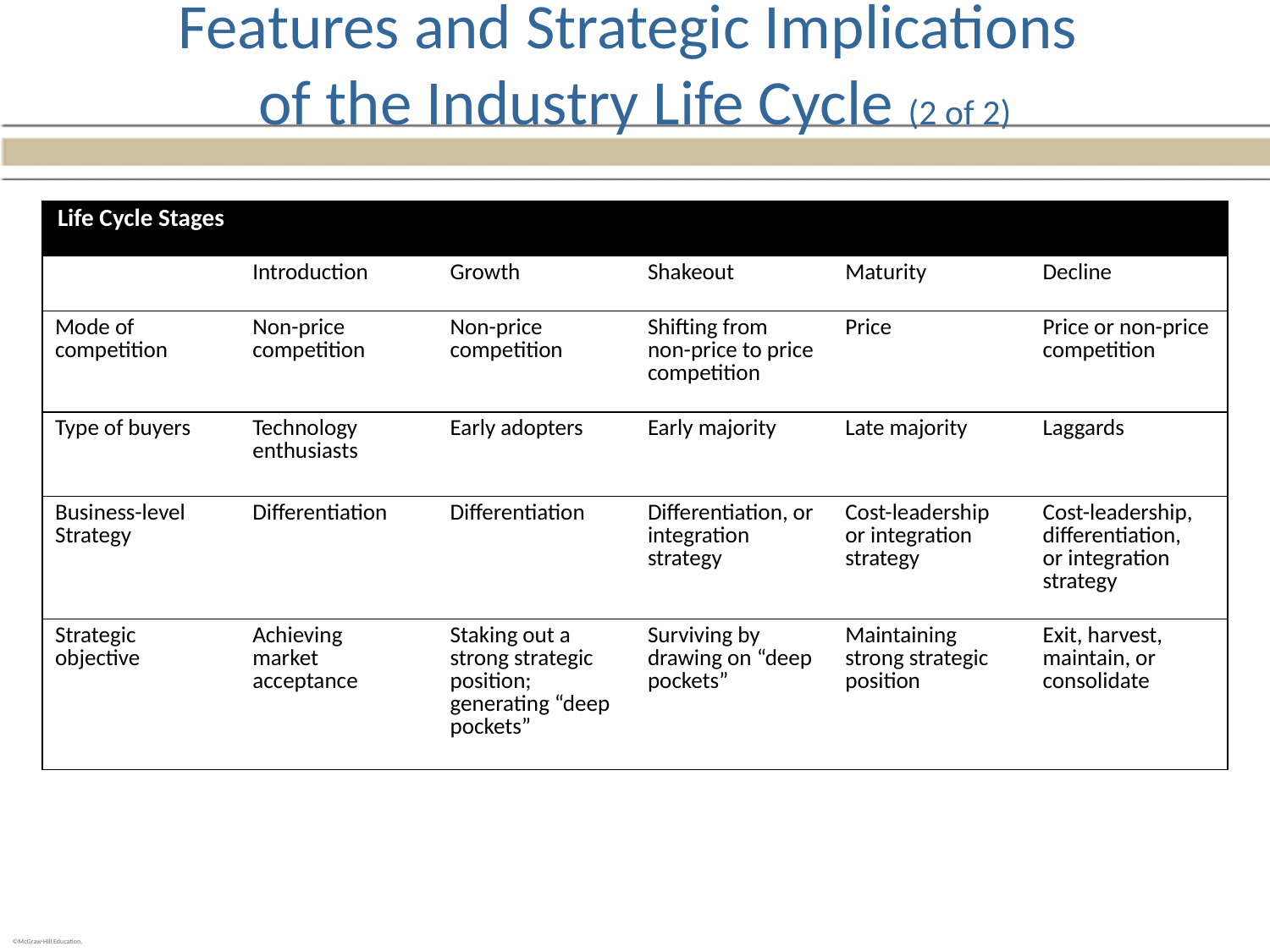

# Features and Strategic Implications of the Industry Life Cycle (2 of 2)
| Life Cycle Stages |  |  |  |  |  |
| --- | --- | --- | --- | --- | --- |
|  | Introduction | Growth | Shakeout | Maturity | Decline |
| Mode of competition | Non-price competition | Non-price competition | Shifting from non-price to price competition | Price | Price or non-price competition |
| Type of buyers | Technology enthusiasts | Early adopters | Early majority | Late majority | Laggards |
| Business-level Strategy | Differentiation | Differentiation | Differentiation, or integration strategy | Cost-leadership or integration strategy | Cost-leadership, differentiation, or integration strategy |
| Strategic objective | Achieving market acceptance | Staking out a strong strategic position; generating “deep pockets” | Surviving by drawing on “deep pockets” | Maintaining strong strategic position | Exit, harvest, maintain, or consolidate |